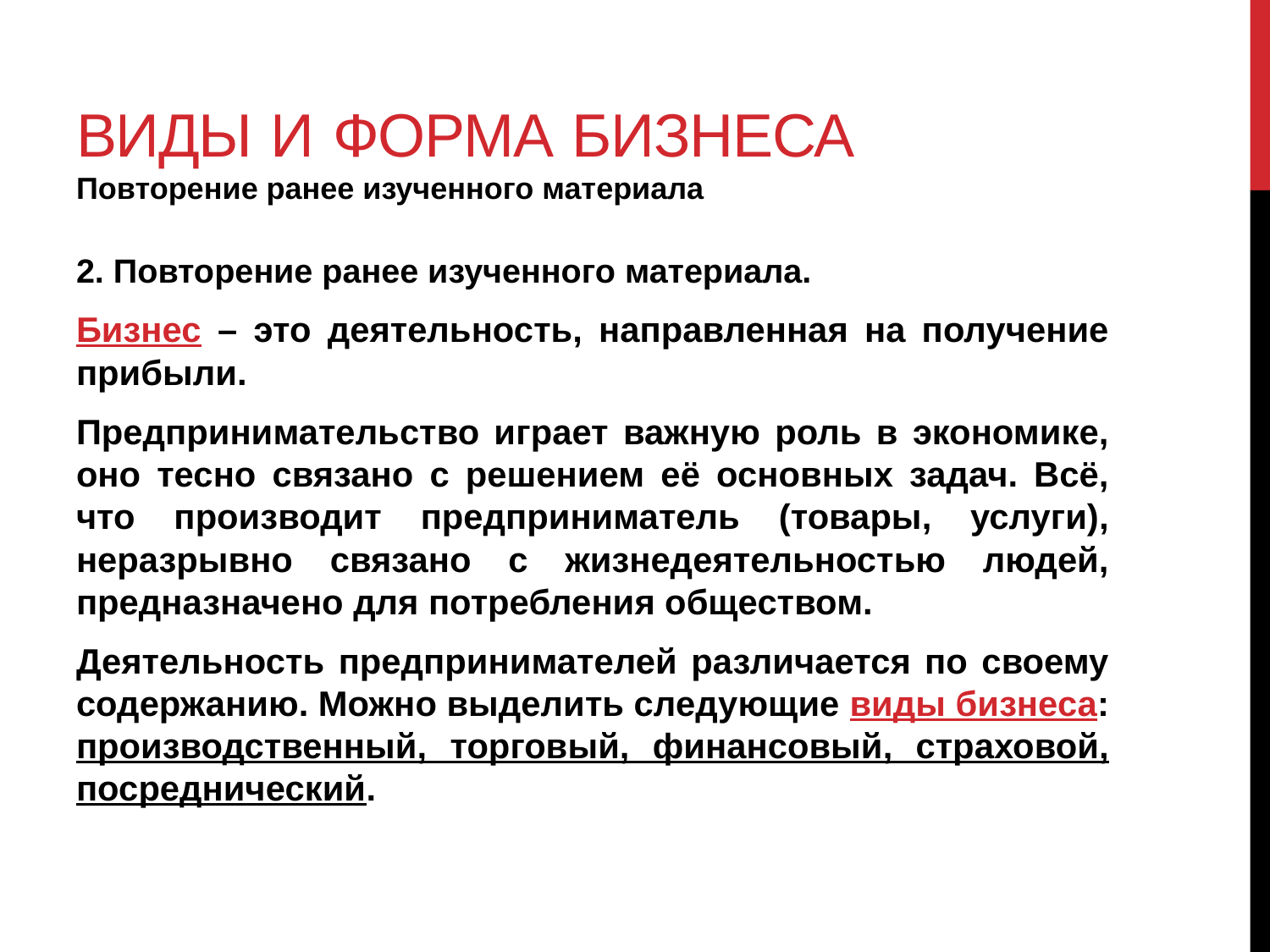

# Виды и форма бизнеса Повторение ранее изученного материала
2. Повторение ранее изученного материала.
Бизнес – это деятельность, направленная на получение прибыли.
Предпринимательство играет важную роль в экономике, оно тесно связано с решением её основных задач. Всё, что производит предприниматель (товары, услуги), неразрывно связано с жизнедеятельностью людей, предназначено для потребления обществом.
Деятельность предпринимателей различается по своему содержанию. Можно выделить следующие виды бизнеса: производственный, торговый, финансовый, страховой, посреднический.